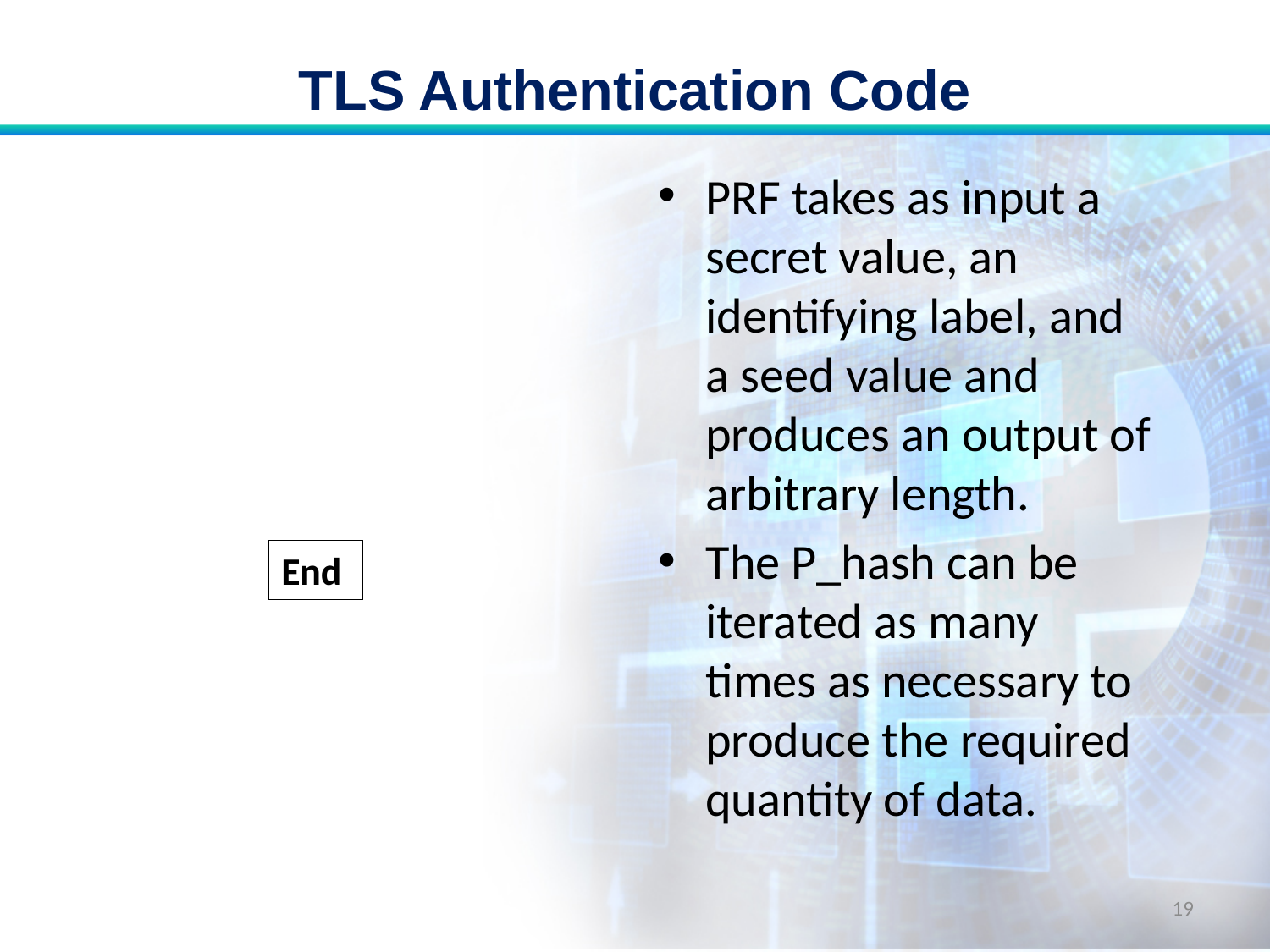

# TLS Authentication Code
PRF takes as input a secret value, an identifying label, and a seed value and produces an output of arbitrary length.
The P_hash can be iterated as many times as necessary to produce the required quantity of data.
End
19